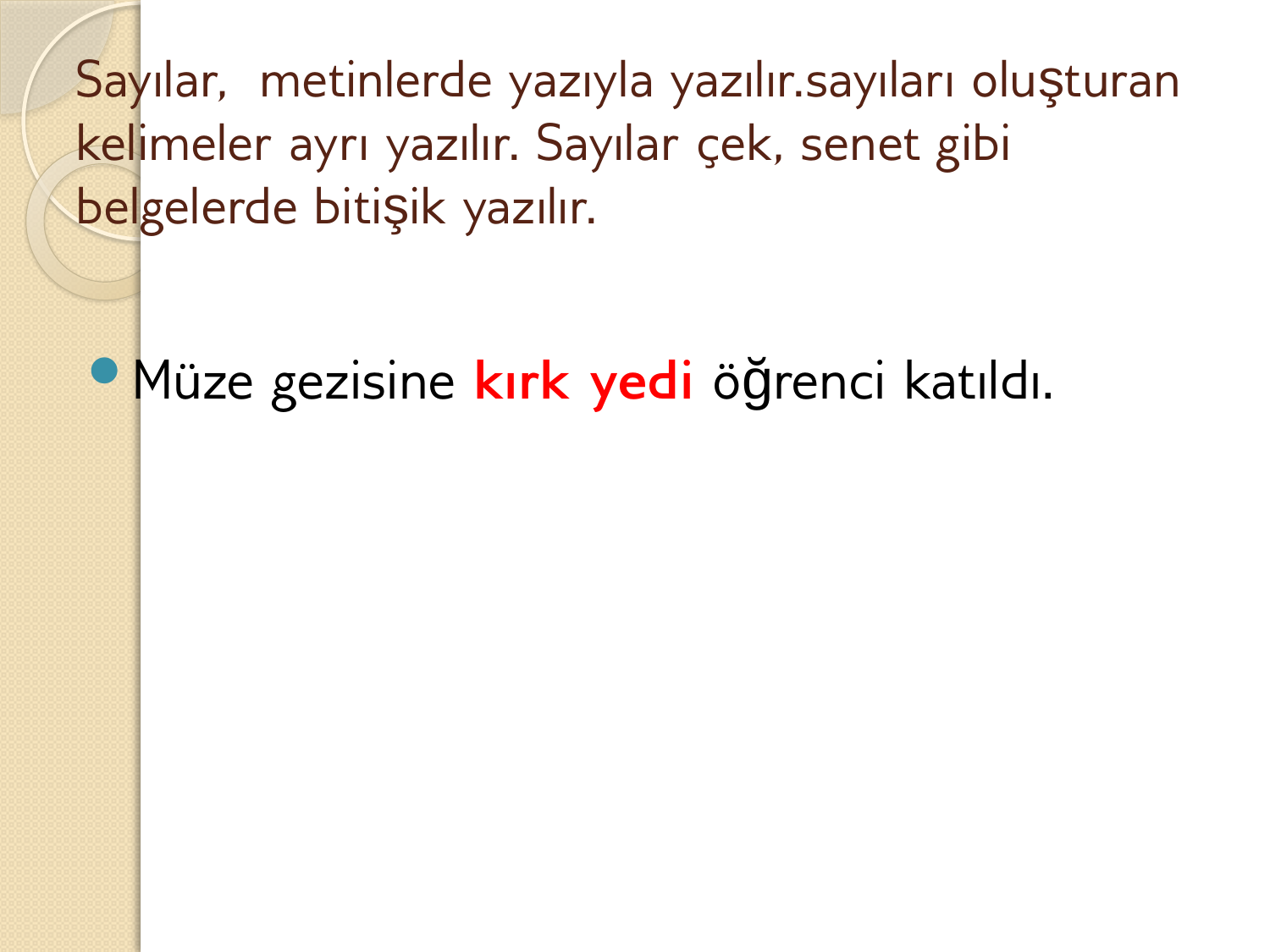

# Sayılar,  metinlerde yazıyla yazılır.sayıları oluşturan kelimeler ayrı yazılır. Sayılar çek, senet gibi belgelerde bitişik yazılır.
Müze gezisine kırk yedi öğrenci katıldı.